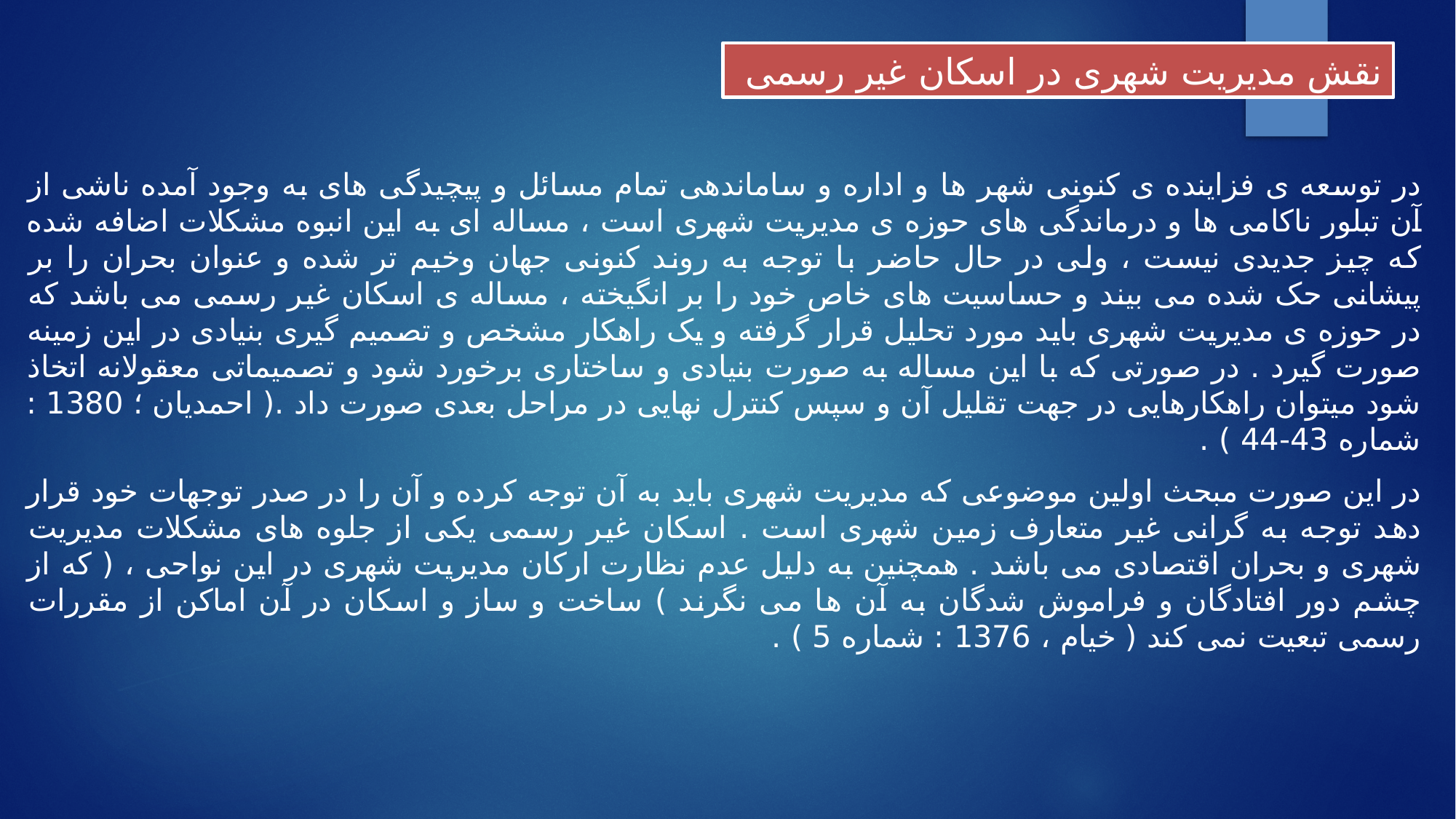

نقش مدیریت شهری در اسکان غیر رسمی
در توسعه ی فزاینده ی کنونی شهر ها و اداره و ساماندهی تمام مسائل و پیچیدگی های به وجود آمده ناشی از آن تبلور ناکامی ها و درماندگی های حوزه ی مدیریت شهری است ، مساله ای به این انبوه مشکلات اضافه شده که چیز جدیدی نیست ، ولی در حال حاضر با توجه به روند کنونی جهان وخیم تر شده و عنوان بحران را بر پیشانی حک شده می بیند و حساسیت های خاص خود را بر انگیخته ، مساله ی اسکان غیر رسمی می باشد که در حوزه ی مدیریت شهری باید مورد تحلیل قرار گرفته و یک راهکار مشخص و تصمیم گیری بنیادی در این زمینه صورت گیرد . در صورتی که با این مساله به صورت بنیادی و ساختاری برخورد شود و تصمیماتی معقولانه اتخاذ شود میتوان راهکارهایی در جهت تقلیل آن و سپس کنترل نهایی در مراحل بعدی صورت داد .( احمدیان ؛ 1380 : شماره 43-44 ) .
در این صورت مبحث اولین موضوعی که مدیریت شهری باید به آن توجه کرده و آن را در صدر توجهات خود قرار دهد توجه به گرانی غیر متعارف زمین شهری است . اسکان غیر رسمی یکی از جلوه های مشکلات مدیریت شهری و بحران اقتصادی می باشد . همچنین به دلیل عدم نظارت ارکان مدیریت شهری در این نواحی ، ( که از چشم دور افتادگان و فراموش شدگان به آن ها می نگرند ) ساخت و ساز و اسکان در آن اماکن از مقررات رسمی تبعیت نمی کند ( خیام ، 1376 : شماره 5 ) .